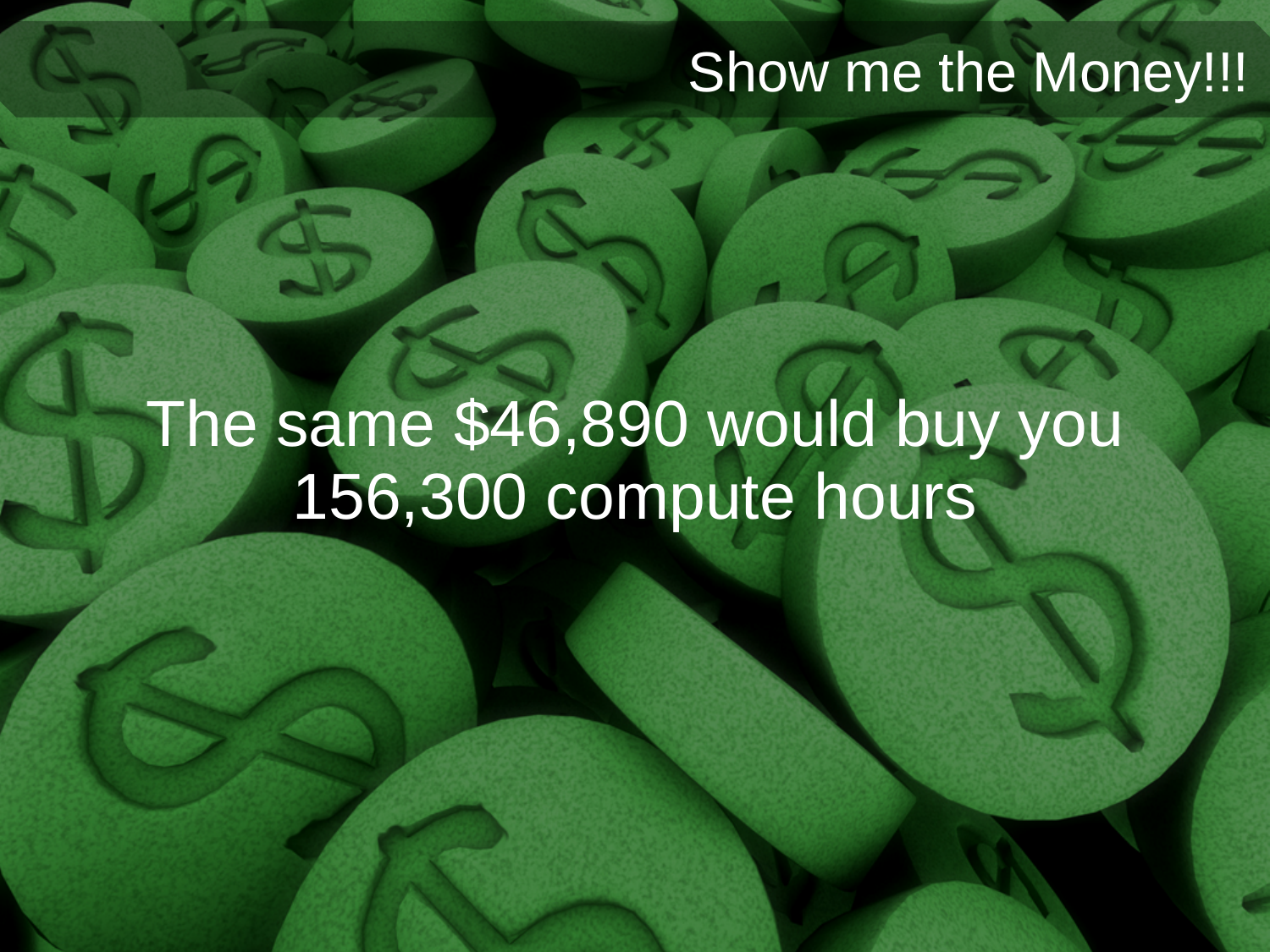

The same $46,890 would buy you
156,300 compute hours